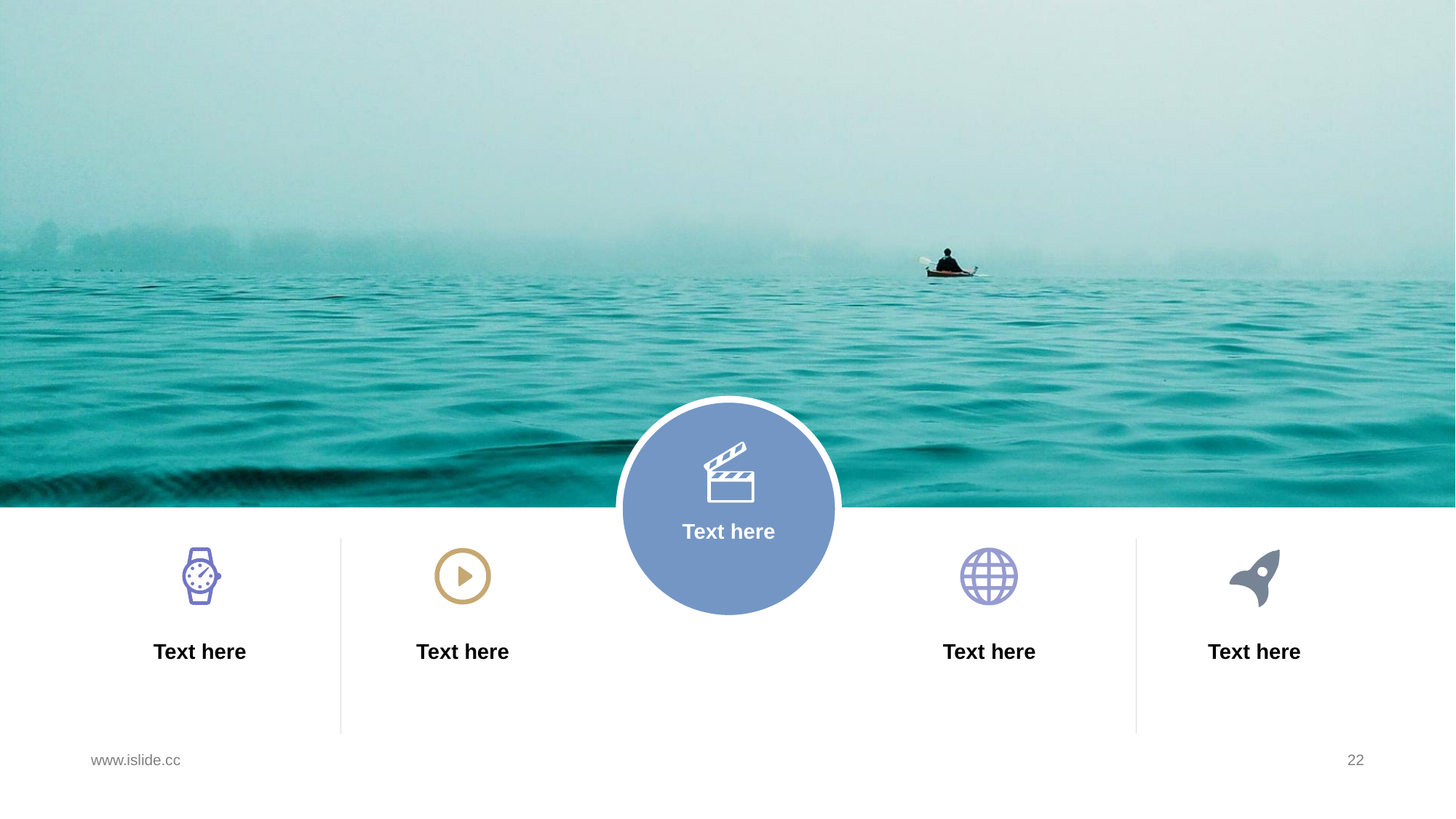

Text here

Text here
Text here
Text here
Text here
# 3.4 Click to edit Master title style
www.islide.cc
22